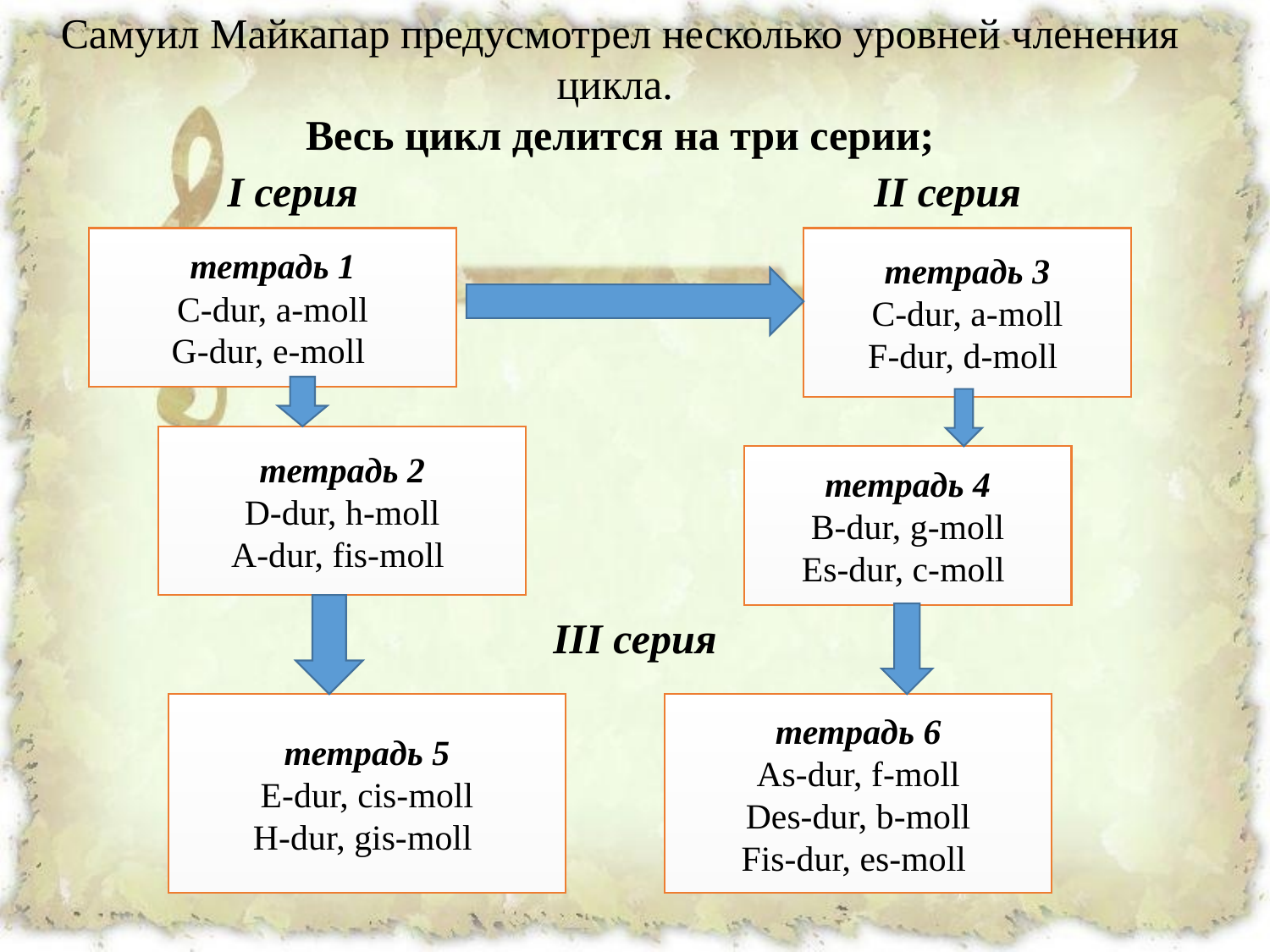

Самуил Майкапар предусмотрел несколько уровней членения цикла.
Весь цикл делится на три серии;

I серия
II серия
тетрадь 1
C-dur, a-moll
G-dur, e-moll
тетрадь 3
C-dur, a-moll
F-dur, d-moll

тетрадь 2
D-dur, h-moll
A-dur, fis-moll
тетрадь 4
B-dur, g-moll
Es-dur, c-moll

III серия
тетрадь 5
E-dur, cis-moll
H-dur, gis-moll
тетрадь 6
As-dur, f-moll
Des-dur, b-moll
Fis-dur, es-moll